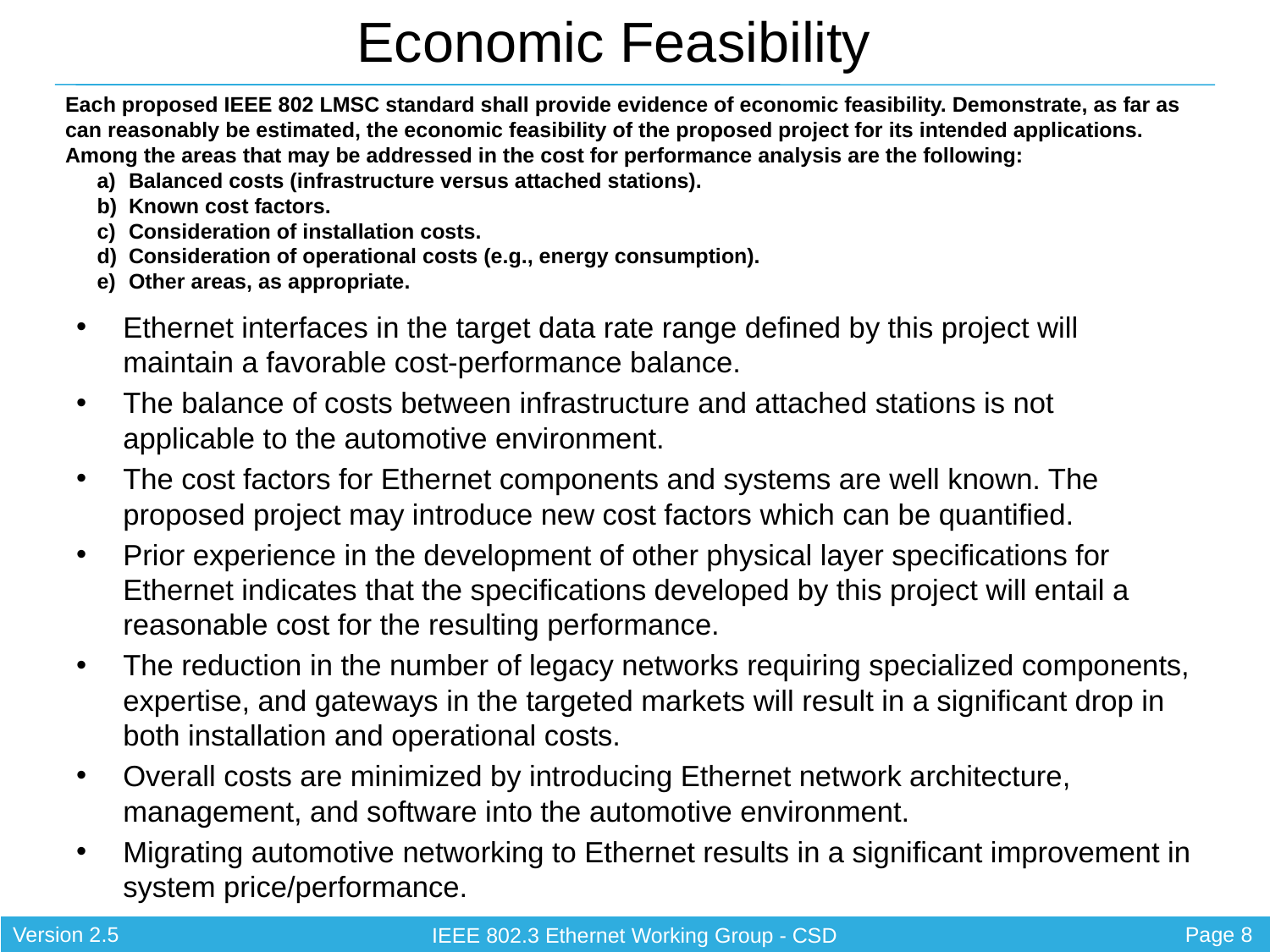

Ethernet interfaces in the target data rate range defined by this project will maintain a favorable cost-performance balance.
The balance of costs between infrastructure and attached stations is not applicable to the automotive environment.
The cost factors for Ethernet components and systems are well known. The proposed project may introduce new cost factors which can be quantified.
Prior experience in the development of other physical layer specifications for Ethernet indicates that the specifications developed by this project will entail a reasonable cost for the resulting performance.
The reduction in the number of legacy networks requiring specialized components, expertise, and gateways in the targeted markets will result in a significant drop in both installation and operational costs.
Overall costs are minimized by introducing Ethernet network architecture, management, and software into the automotive environment.
Migrating automotive networking to Ethernet results in a significant improvement in system price/performance.